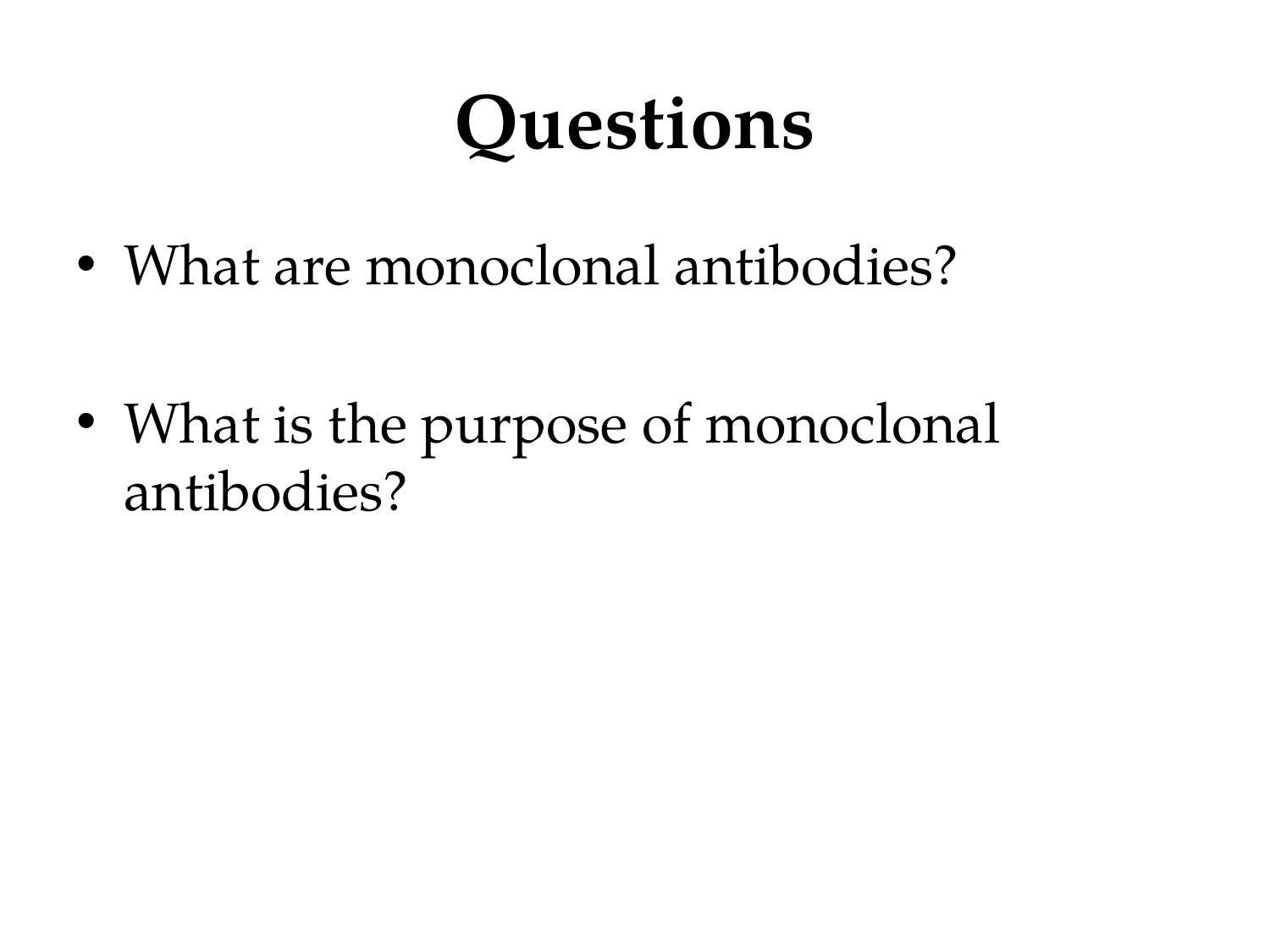

# Questions
What are monoclonal antibodies?

What is the purpose of monoclonal antibodies?